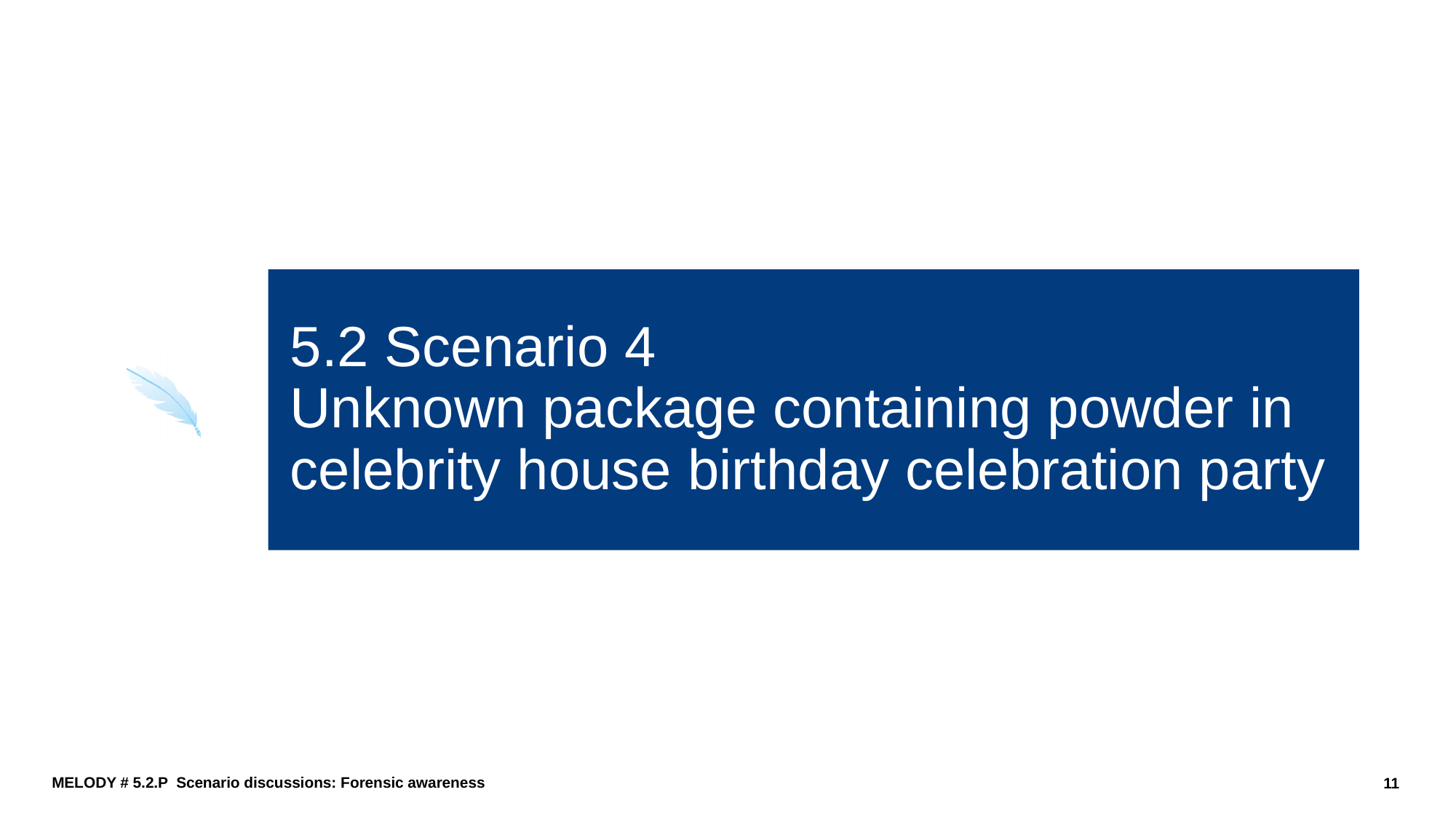

# 5.2 Scenario 4 Unknown package containing powder in celebrity house birthday celebration party
MELODY # 5.2.P  Scenario discussions: Forensic awareness
11